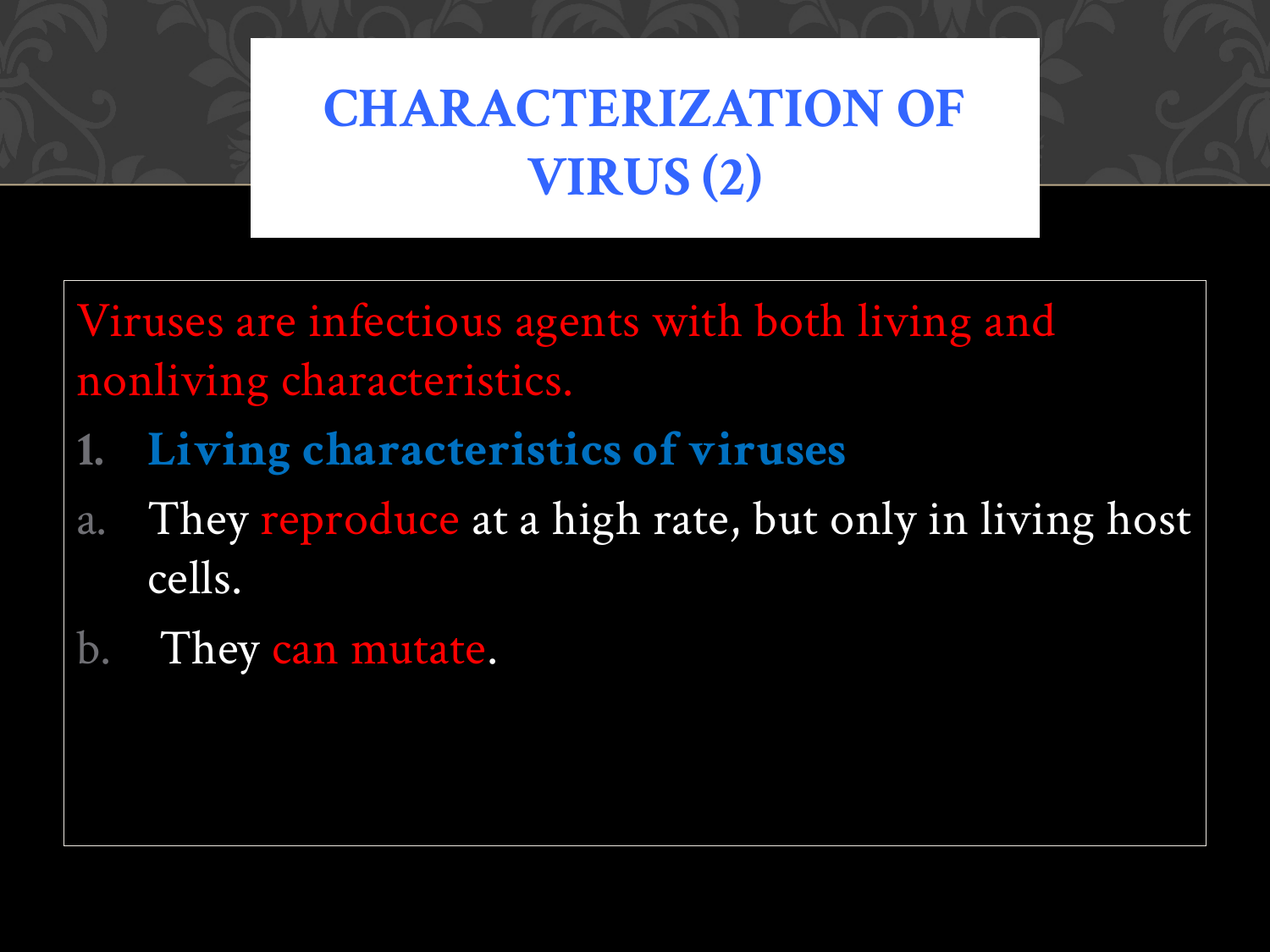

Characterization of virus (2)
#
Viruses are infectious agents with both living and nonliving characteristics.
Living characteristics of viruses
They reproduce at a high rate, but only in living host cells.
 They can mutate.